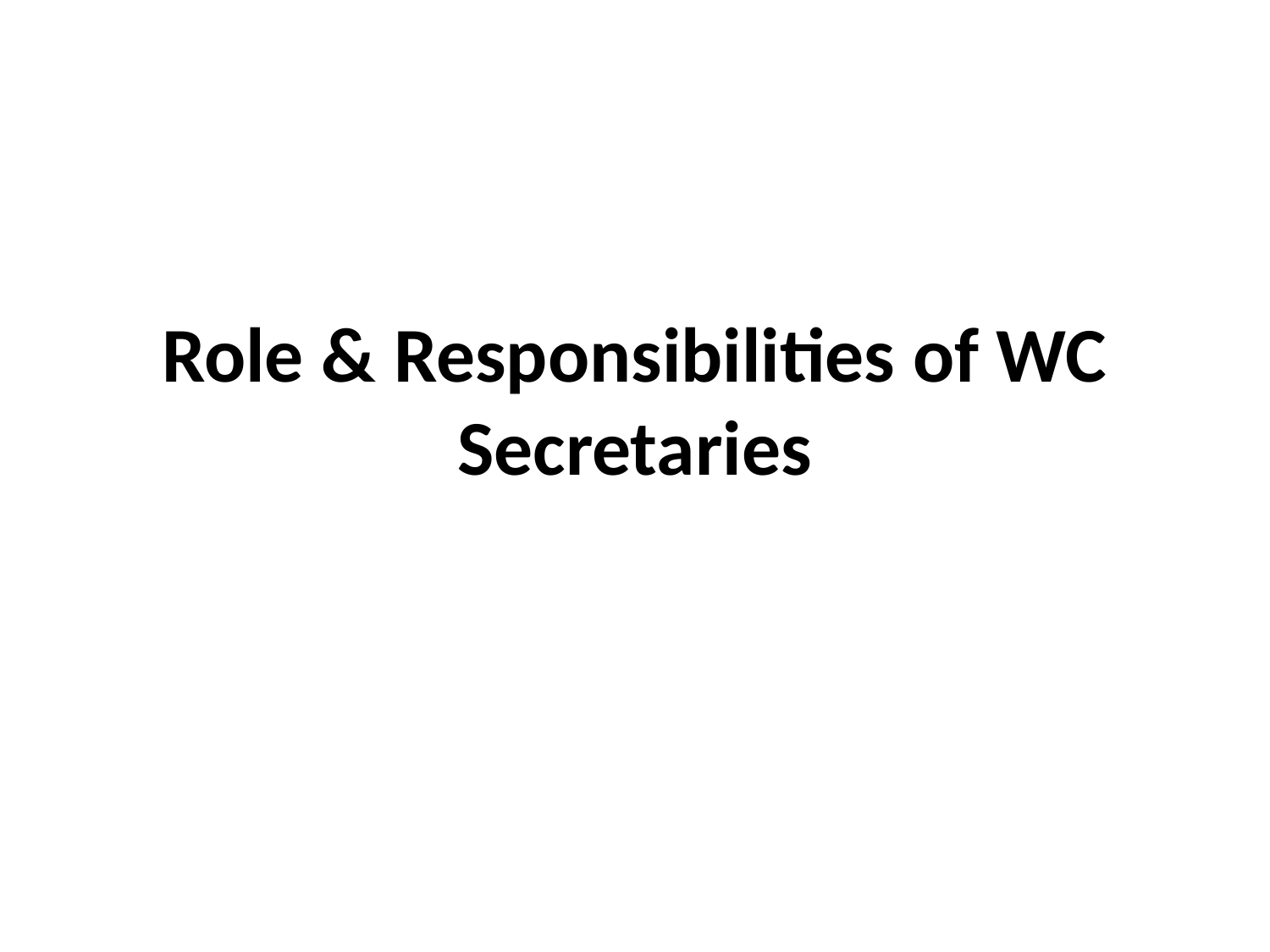

# Role & Responsibilities of WC Secretaries